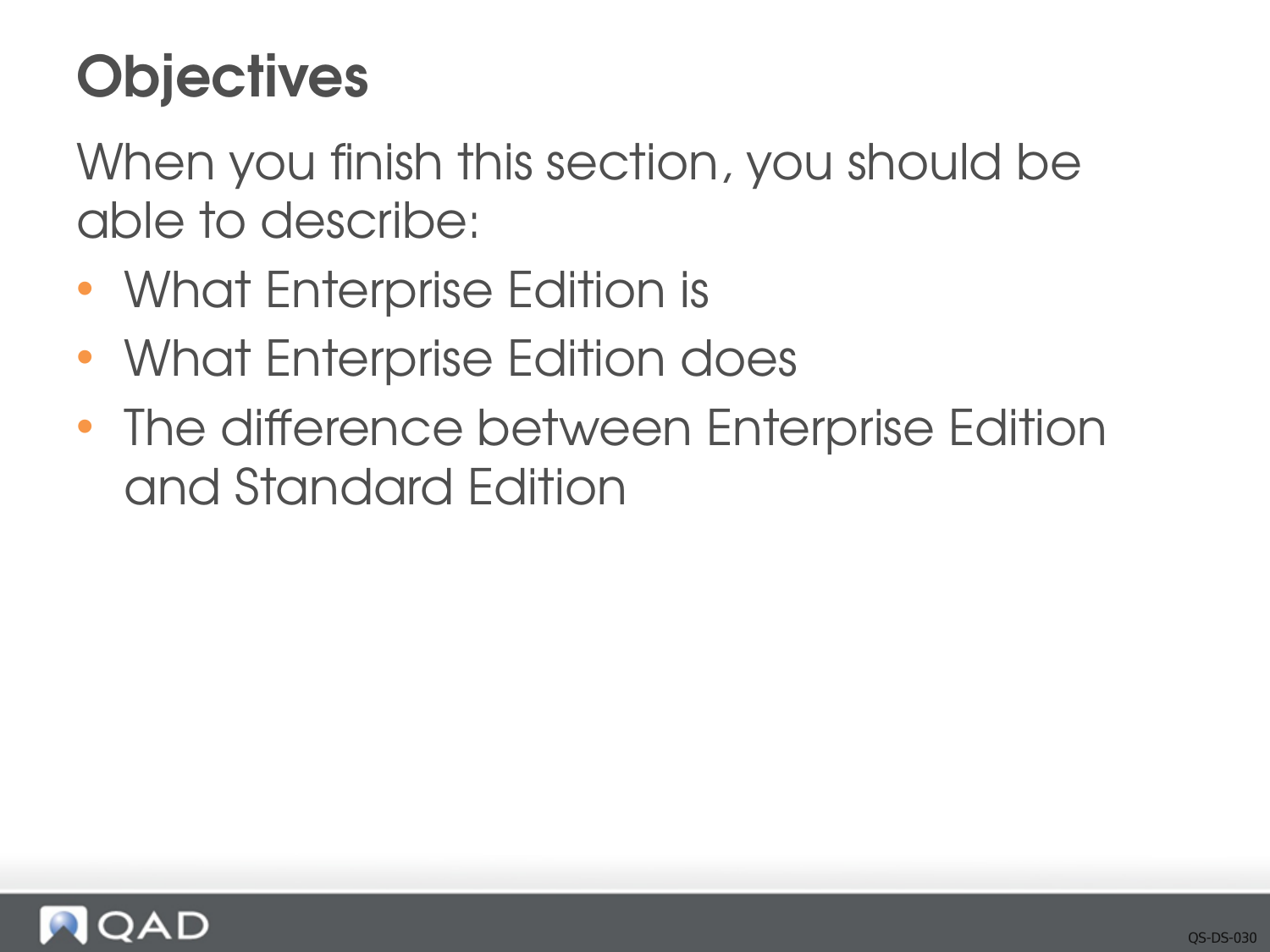

# Objectives
When you finish this section, you should be able to describe:
What Enterprise Edition is
What Enterprise Edition does
The difference between Enterprise Edition and Standard Edition

QS-DS-030